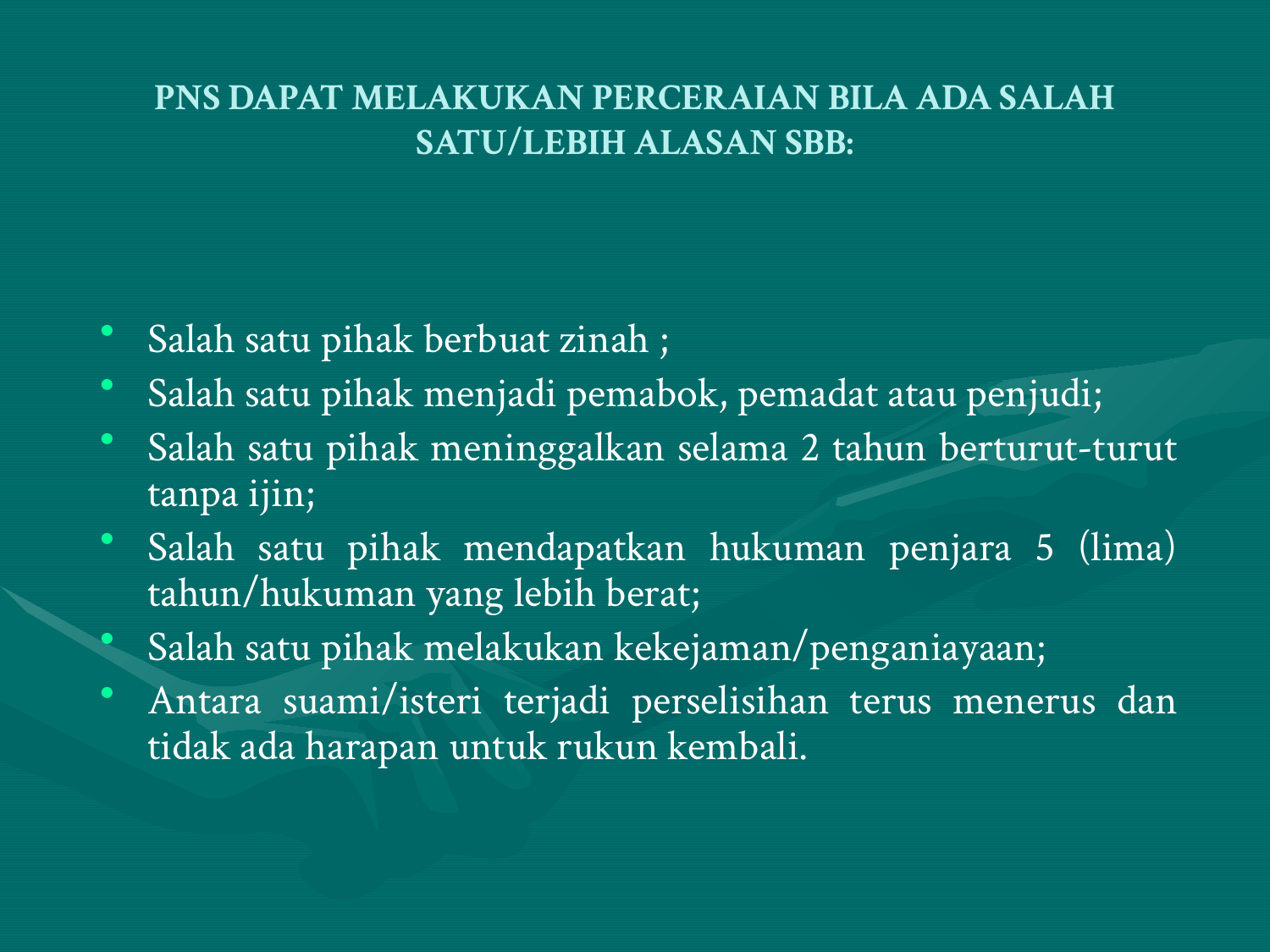

# PNS DAPAT MELAKUKAN PERCERAIAN BILA ADA SALAH SATU/LEBIH ALASAN SBB:
Salah satu pihak berbuat zinah ;
Salah satu pihak menjadi pemabok, pemadat atau penjudi;
Salah satu pihak meninggalkan selama 2 tahun berturut-turut tanpa ijin;
Salah satu pihak mendapatkan hukuman penjara 5 (lima) tahun/hukuman yang lebih berat;
Salah satu pihak melakukan kekejaman/penganiayaan;
Antara suami/isteri terjadi perselisihan terus menerus dan tidak ada harapan untuk rukun kembali.